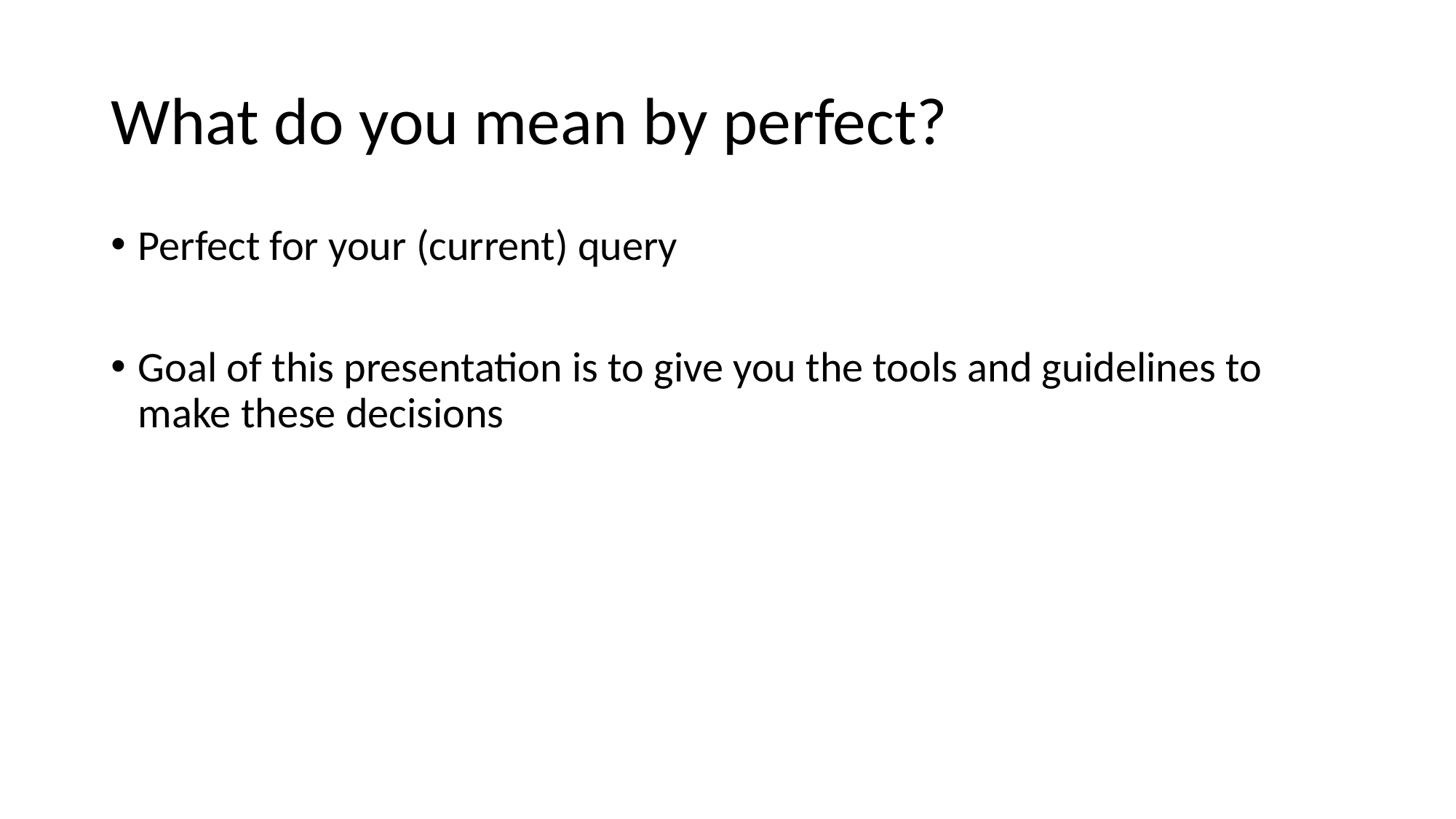

# What do you mean by perfect?
Perfect for your (current) query

Goal of this presentation is to give you the tools and guidelines to make these decisions